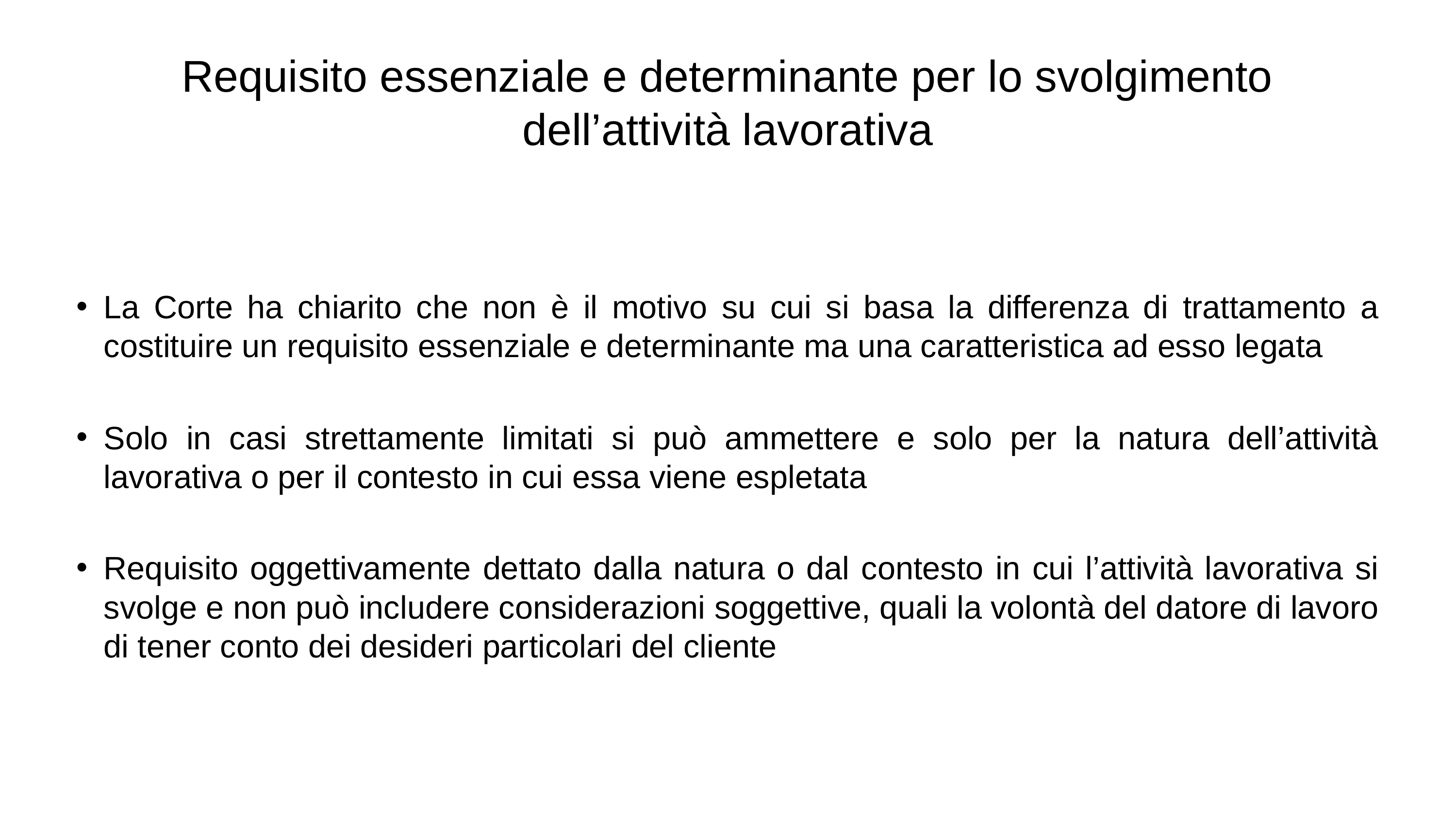

# Requisito essenziale e determinante per lo svolgimento dell’attività lavorativa

La Corte ha chiarito che non è il motivo su cui si basa la differenza di trattamento a costituire un requisito essenziale e determinante ma una caratteristica ad esso legata

Solo in casi strettamente limitati si può ammettere e solo per la natura dell’attività lavorativa o per il contesto in cui essa viene espletata

Requisito oggettivamente dettato dalla natura o dal contesto in cui l’attività lavorativa si svolge e non può includere considerazioni soggettive, quali la volontà del datore di lavoro di tener conto dei desideri particolari del cliente